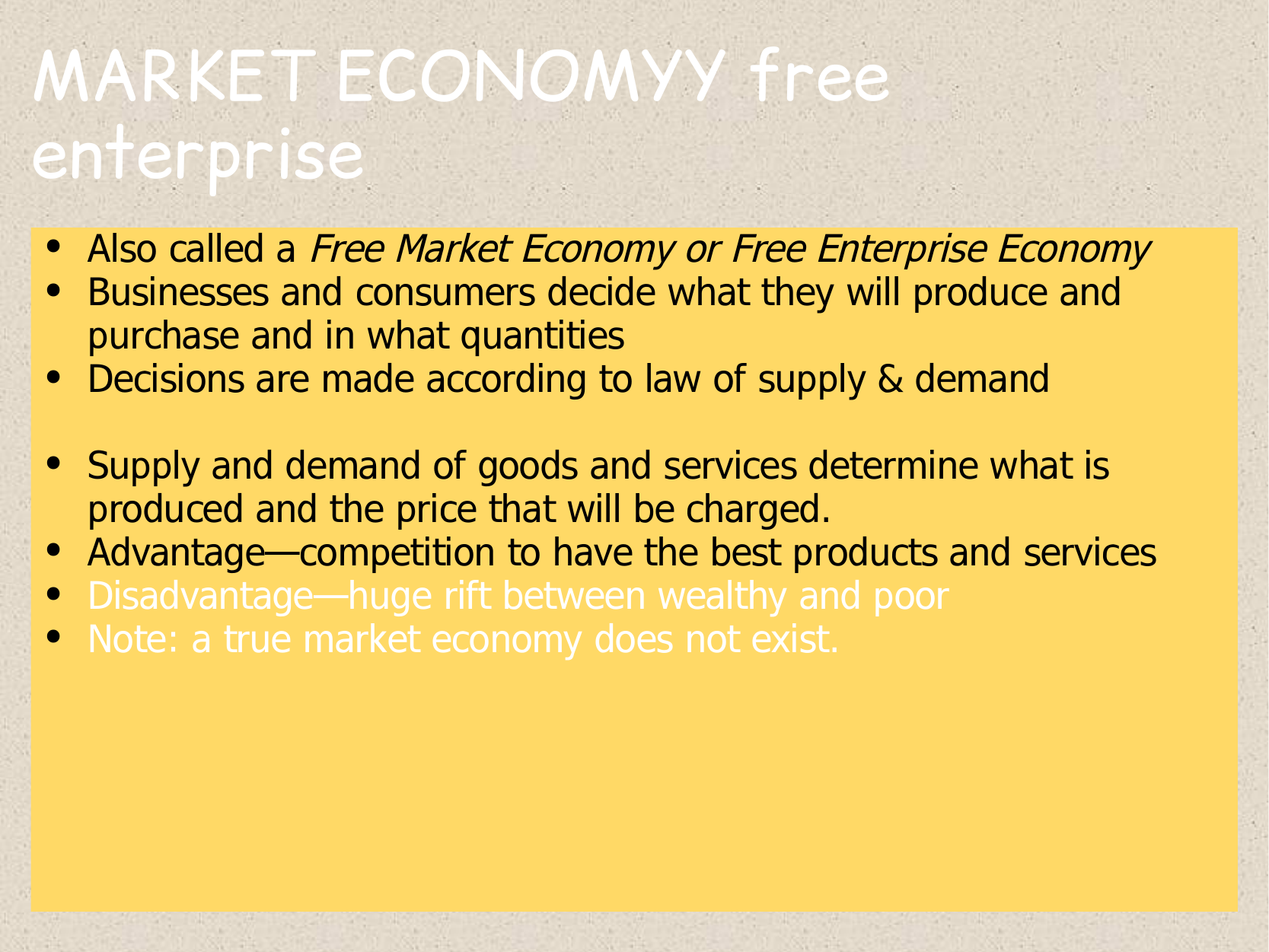

# MARKET ECONOMYY free enterprise
Also called a Free Market Economy or Free Enterprise Economy
Businesses and consumers decide what they will produce and purchase and in what quantities
Decisions are made according to law of supply & demand

Supply and demand of goods and services determine what is produced and the price that will be charged.
Advantage—competition to have the best products and services
Disadvantage—huge rift between wealthy and poor
Note: a true market economy does not exist.